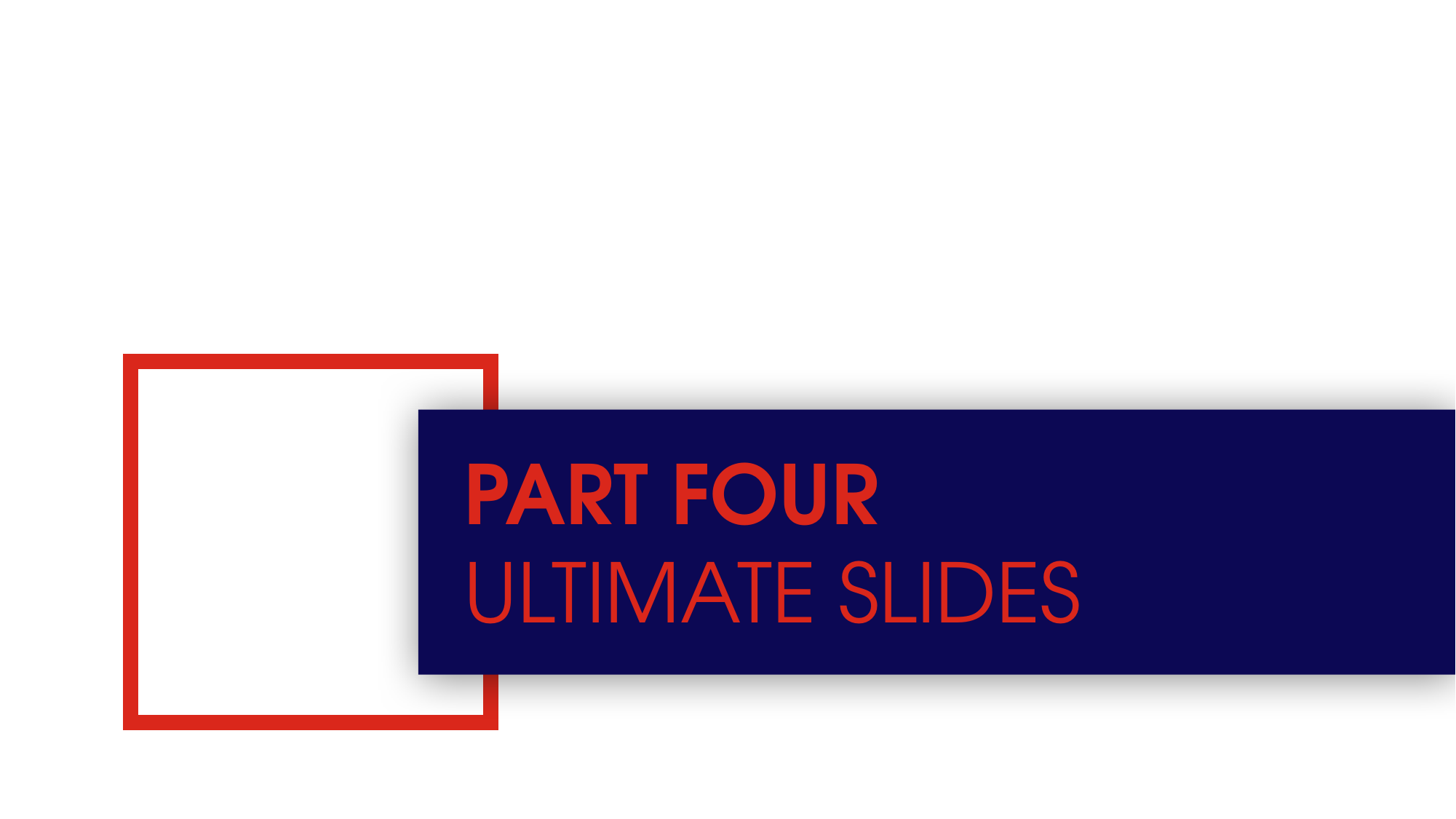

DESIGNED BY HUANLEPPT
04

PART FOUR
ULTIMATE SLIDES